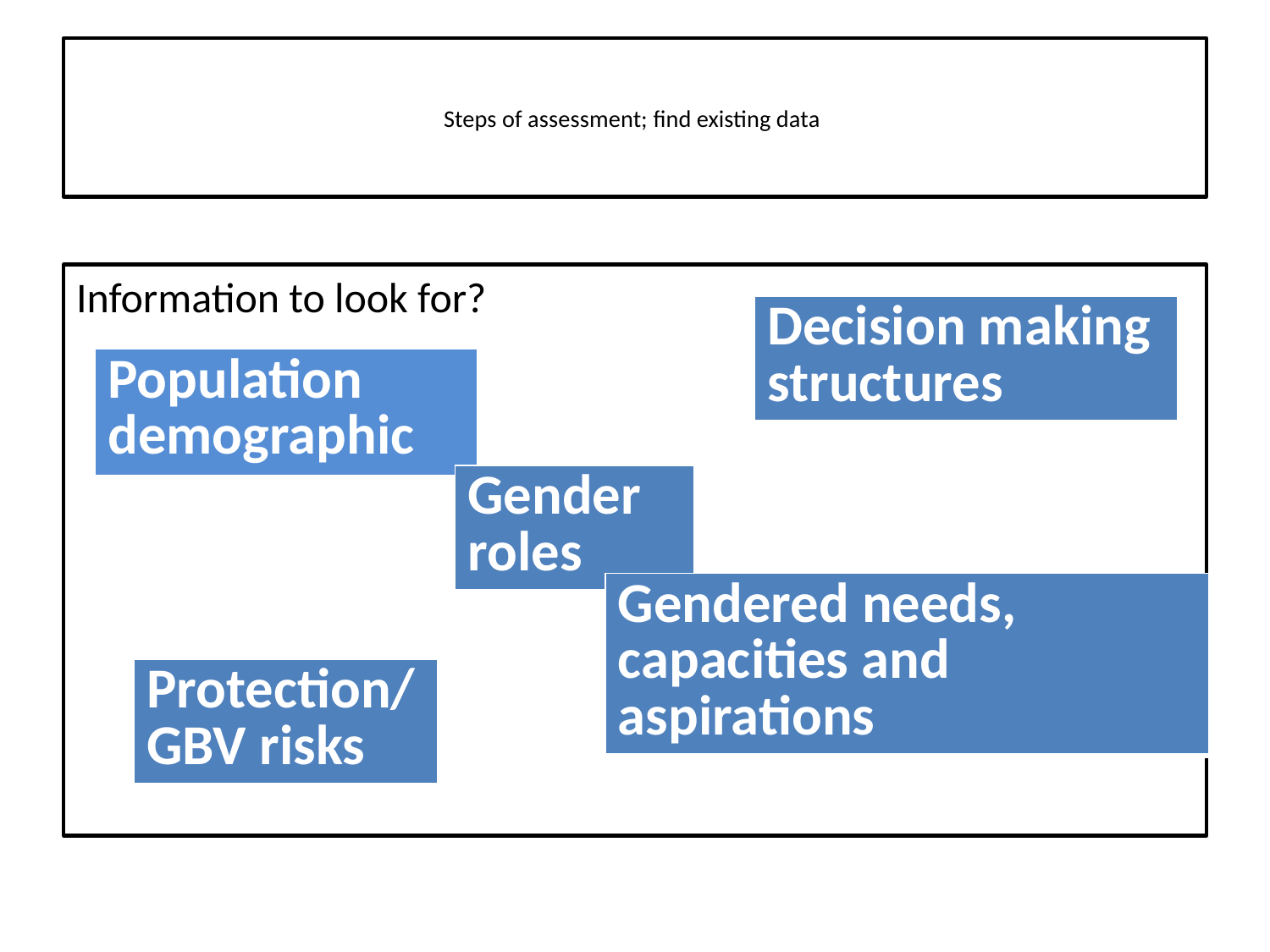

# Steps of assessment; find existing data
Information to look for?

| Decision making structures |
| --- |
| Population demographic |
| --- |
| Gender roles |
| --- |
| Gendered needs, capacities and aspirations |
| --- |
| Protection/GBV risks |
| --- |